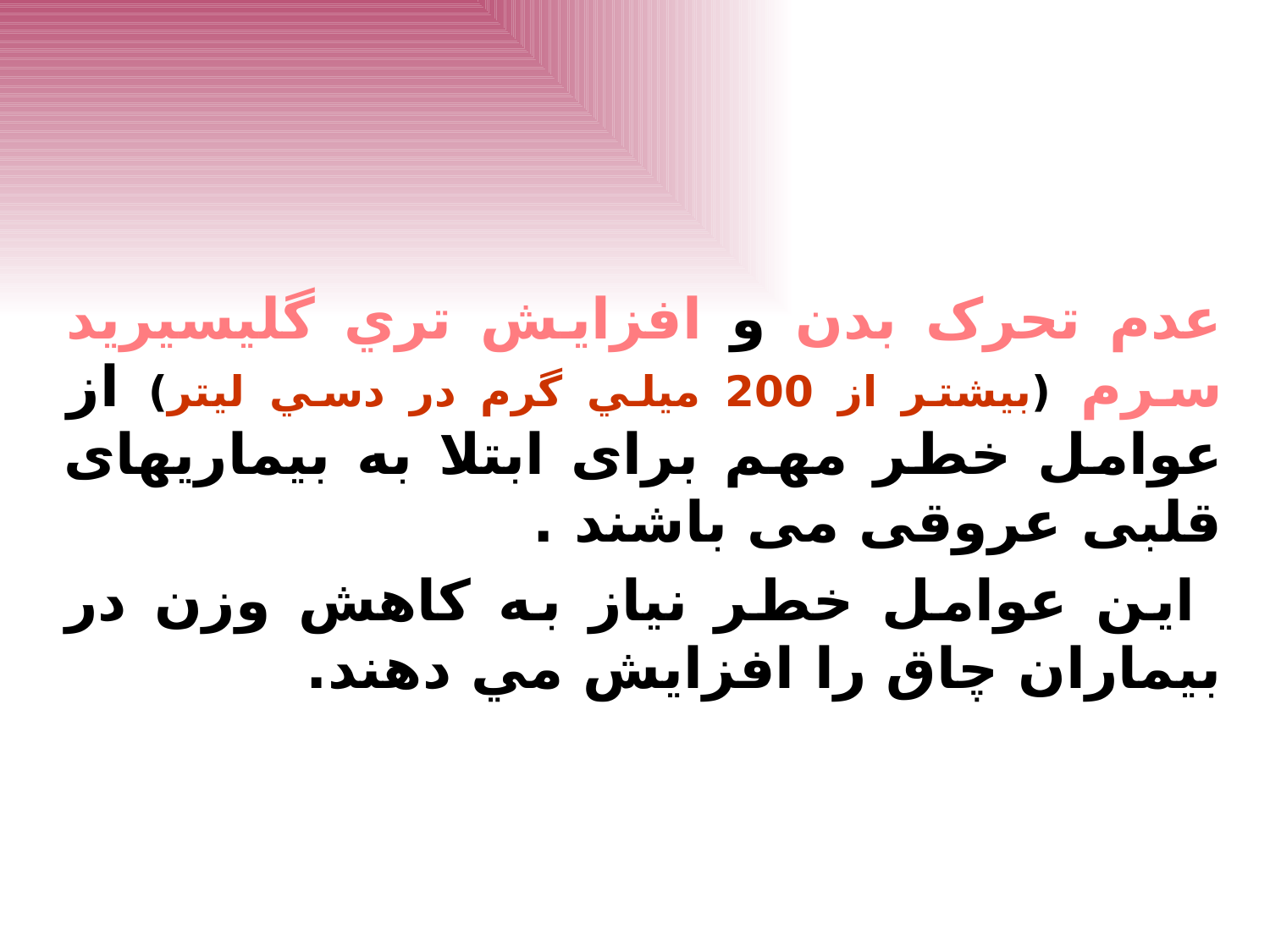

عدم تحرک بدن و افزايش تري گليسيريد سرم (بيشتر از 200 ميلي گرم در دسي ليتر) از عوامل خطر مهم برای ابتلا به بیماریهای قلبی عروقی می باشند .
 این عوامل خطر نياز به کاهش وزن در بيماران چاق را افزايش مي دهند.